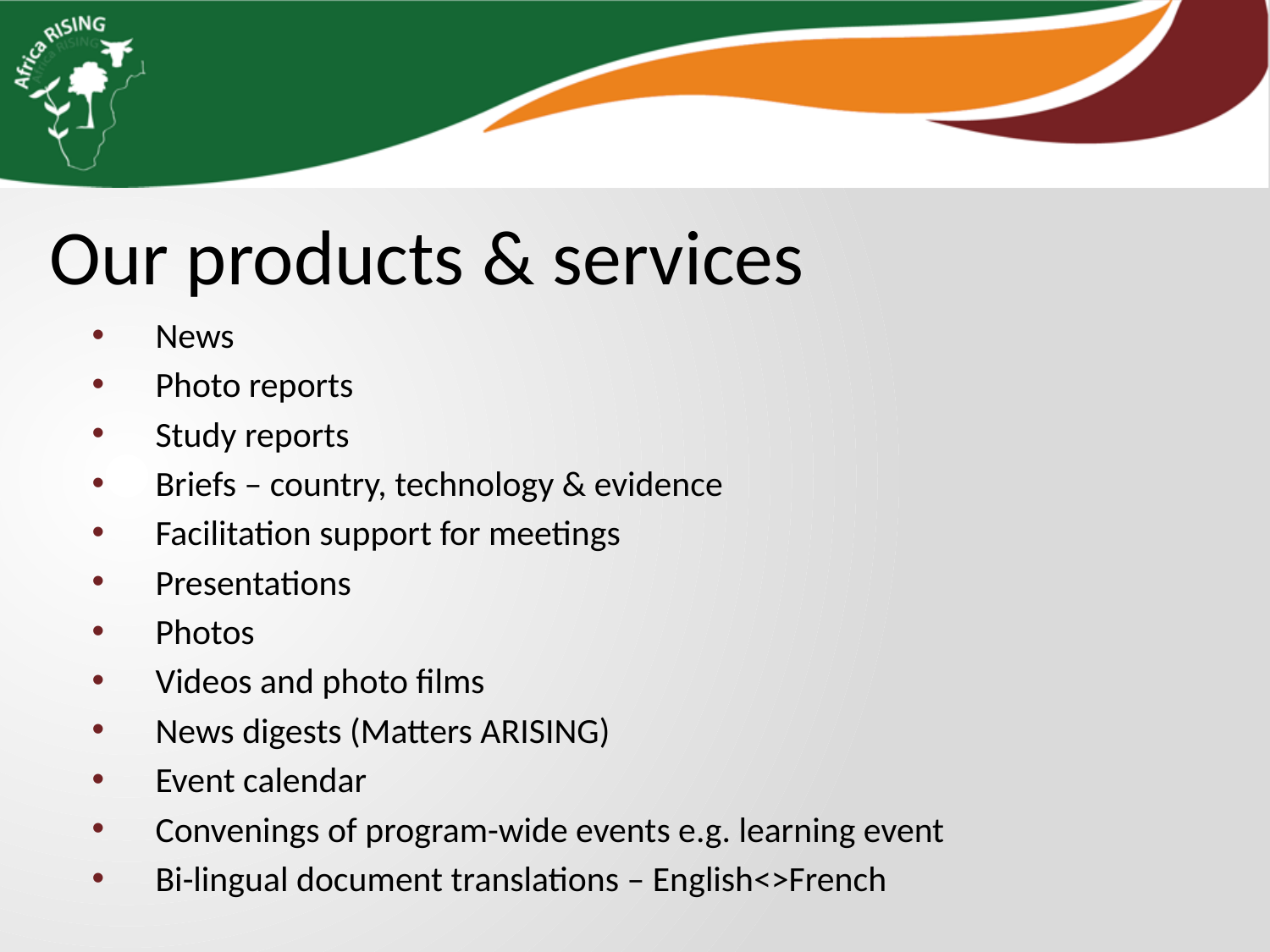

Our products & services
News
Photo reports
Study reports
Briefs – country, technology & evidence
Facilitation support for meetings
Presentations
Photos
Videos and photo films
News digests (Matters ARISING)
Event calendar
Convenings of program-wide events e.g. learning event
Bi-lingual document translations – English<>French